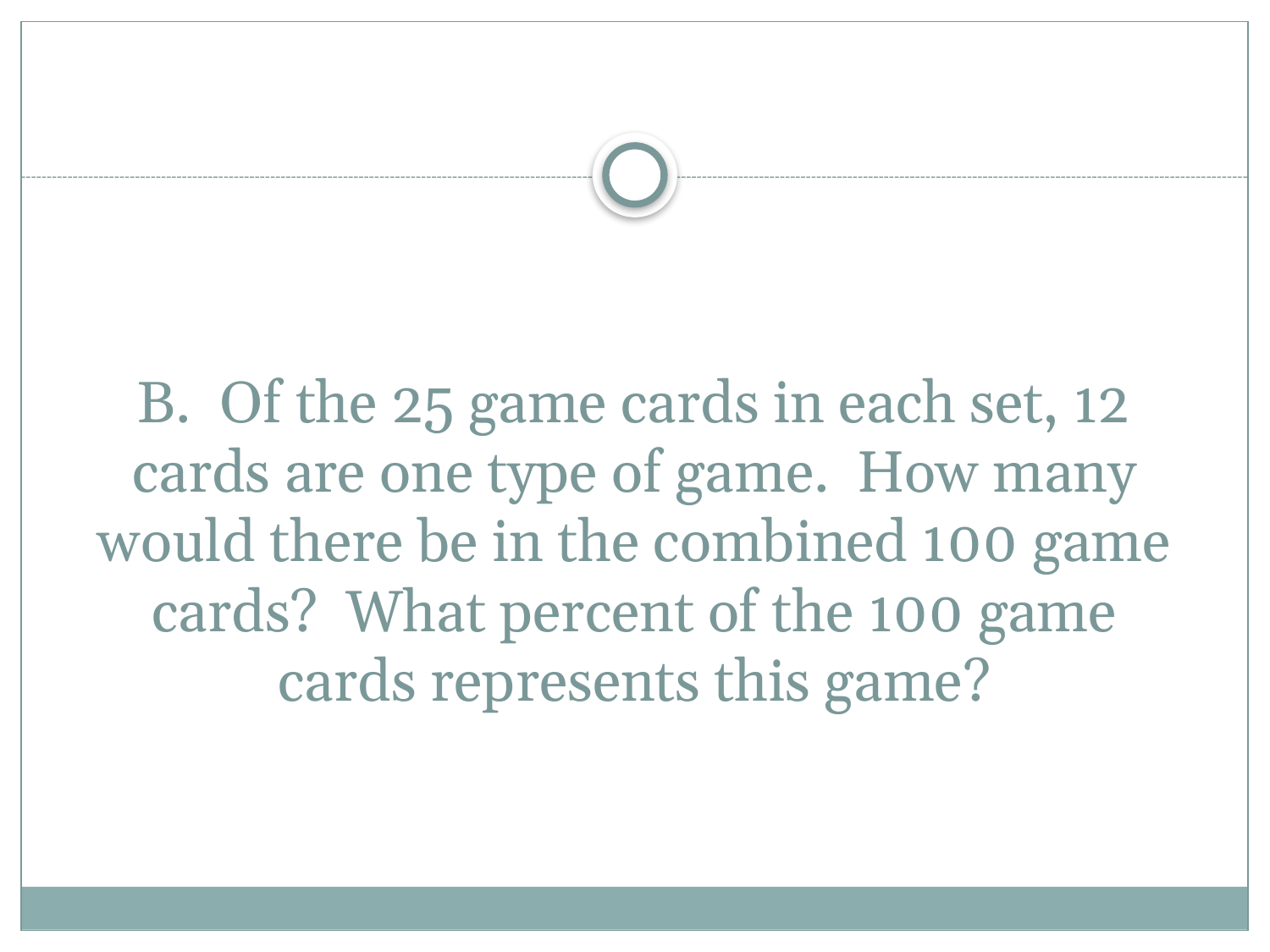

# B.  Of the 25 game cards in each set, 12 cards are one type of game.  How many would there be in the combined 100 game cards?  What percent of the 100 game cards represents this game?